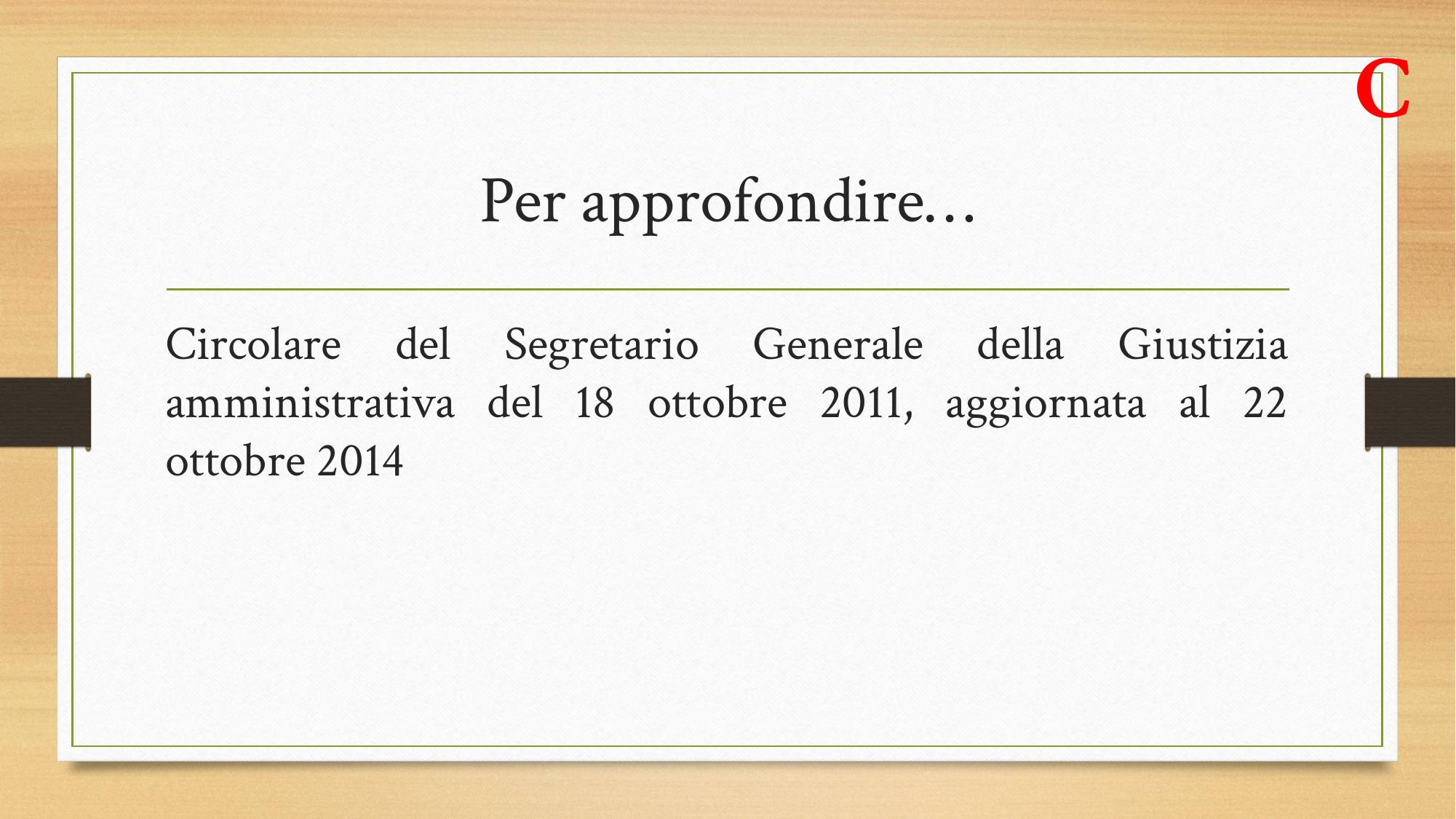

C
# Per approfondire…
Circolare del Segretario Generale della Giustizia amministrativa del 18 ottobre 2011, aggiornata al 22 ottobre 2014